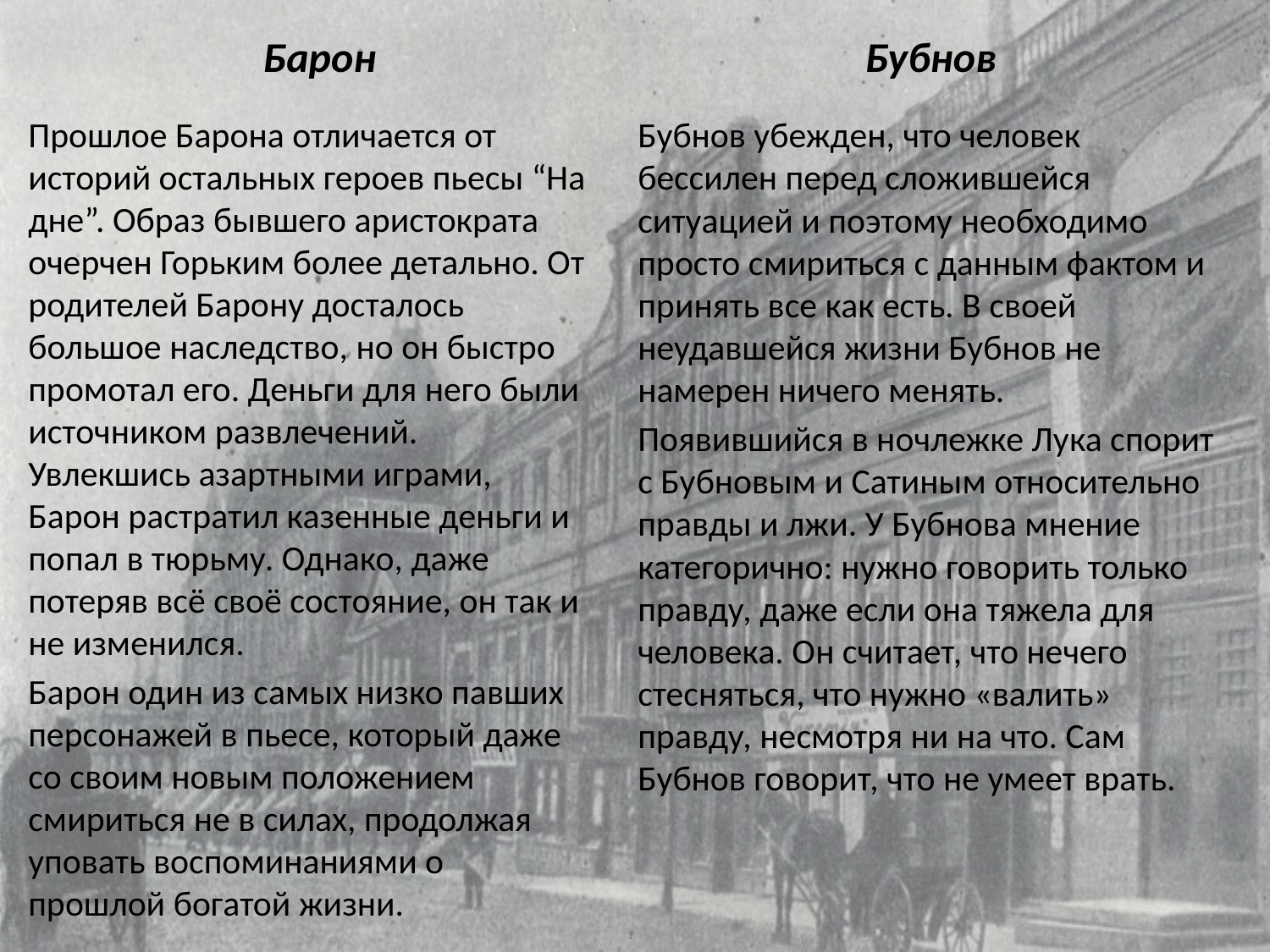

Бубнов

Барон

Прошлое Барона отличается от историй остальных героев пьесы “На дне”. Образ бывшего аристократа очерчен Горьким более детально. От родителей Барону досталось большое наследство, но он быстро промотал его. Деньги для него были источником развлечений. Увлекшись азартными играми, Барон растратил казенные деньги и попал в тюрьму. Однако, даже потеряв всё своё состояние, он так и не изменился.
Барон один из самых низко павших персонажей в пьесе, который даже со своим новым положением смириться не в силах, продолжая уповать воспоминаниями о прошлой богатой жизни.

Бубнов убежден, что человек бессилен перед сложившейся ситуацией и поэтому необходимо просто смириться с данным фактом и принять все как есть. В своей неудавшейся жизни Бубнов не намерен ничего менять.
Появившийся в ночлежке Лука спорит с Бубновым и Сатиным относительно правды и лжи. У Бубнова мнение категорично: нужно говорить только правду, даже если она тяжела для человека. Он считает, что нечего стесняться, что нужно «валить» правду, несмотря ни на что. Сам Бубнов говорит, что не умеет врать.